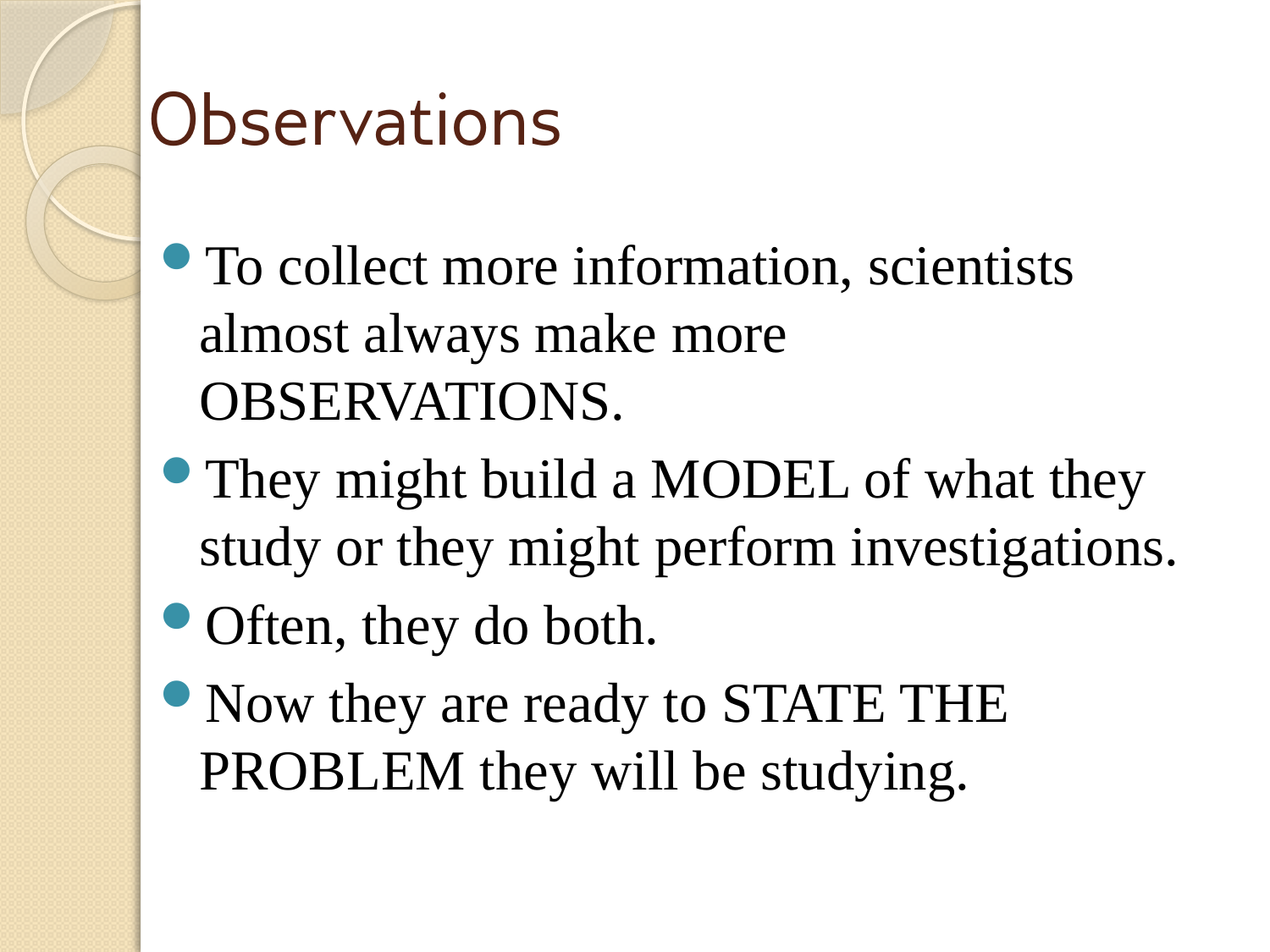

# Observations
To collect more information, scientists almost always make more OBSERVATIONS.
They might build a MODEL of what they study or they might perform investigations.
Often, they do both.
Now they are ready to STATE THE PROBLEM they will be studying.